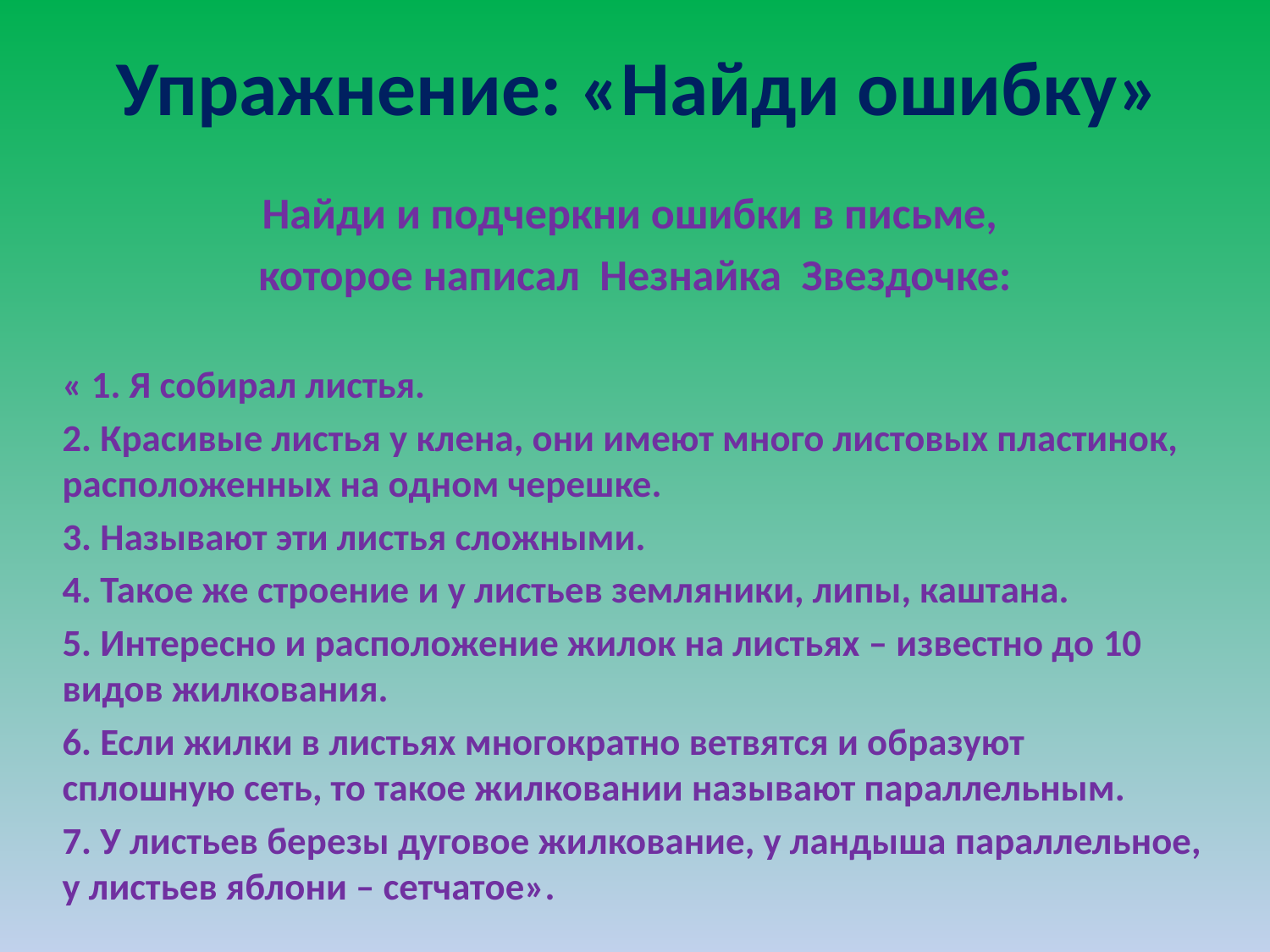

# Упражнение: «Найди ошибку»
Найди и подчеркни ошибки в письме,
которое написал  Незнайка  Звездочке:

« 1. Я собирал листья.
2. Красивые листья у клена, они имеют много листовых пластинок, расположенных на одном черешке.
3. Называют эти листья сложными.
4. Такое же строение и у листьев земляники, липы, каштана.
5. Интересно и расположение жилок на листьях – известно до 10 видов жилкования.
6. Если жилки в листьях многократно ветвятся и образуют сплошную сеть, то такое жилковании называют параллельным.
7. У листьев березы дуговое жилкование, у ландыша параллельное, у листьев яблони – сетчатое».